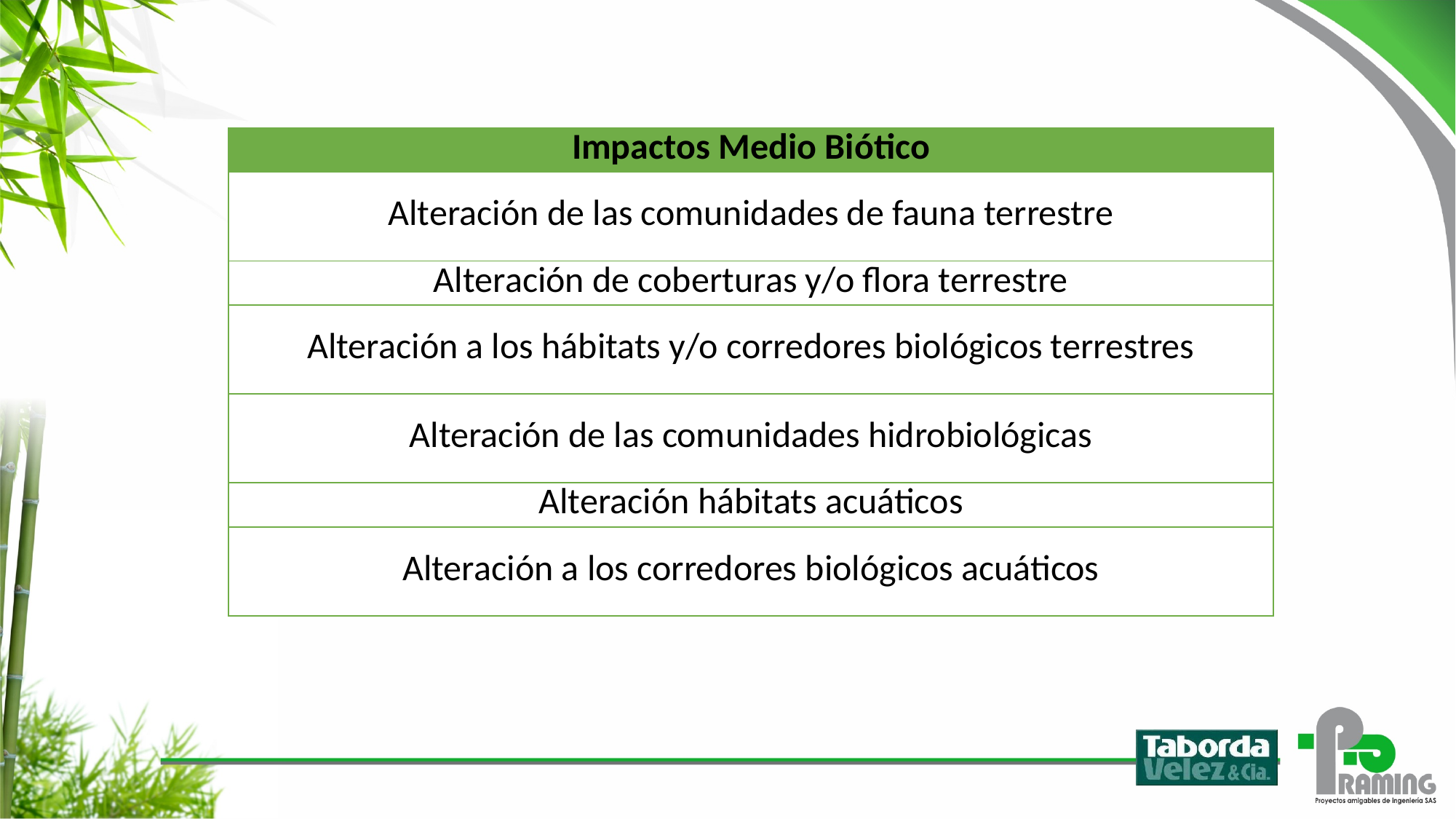

| Impactos Medio Biótico |
| --- |
| Alteración de las comunidades de fauna terrestre |
| Alteración de coberturas y/o flora terrestre |
| Alteración a los hábitats y/o corredores biológicos terrestres |
| Alteración de las comunidades hidrobiológicas |
| Alteración hábitats acuáticos |
| Alteración a los corredores biológicos acuáticos |